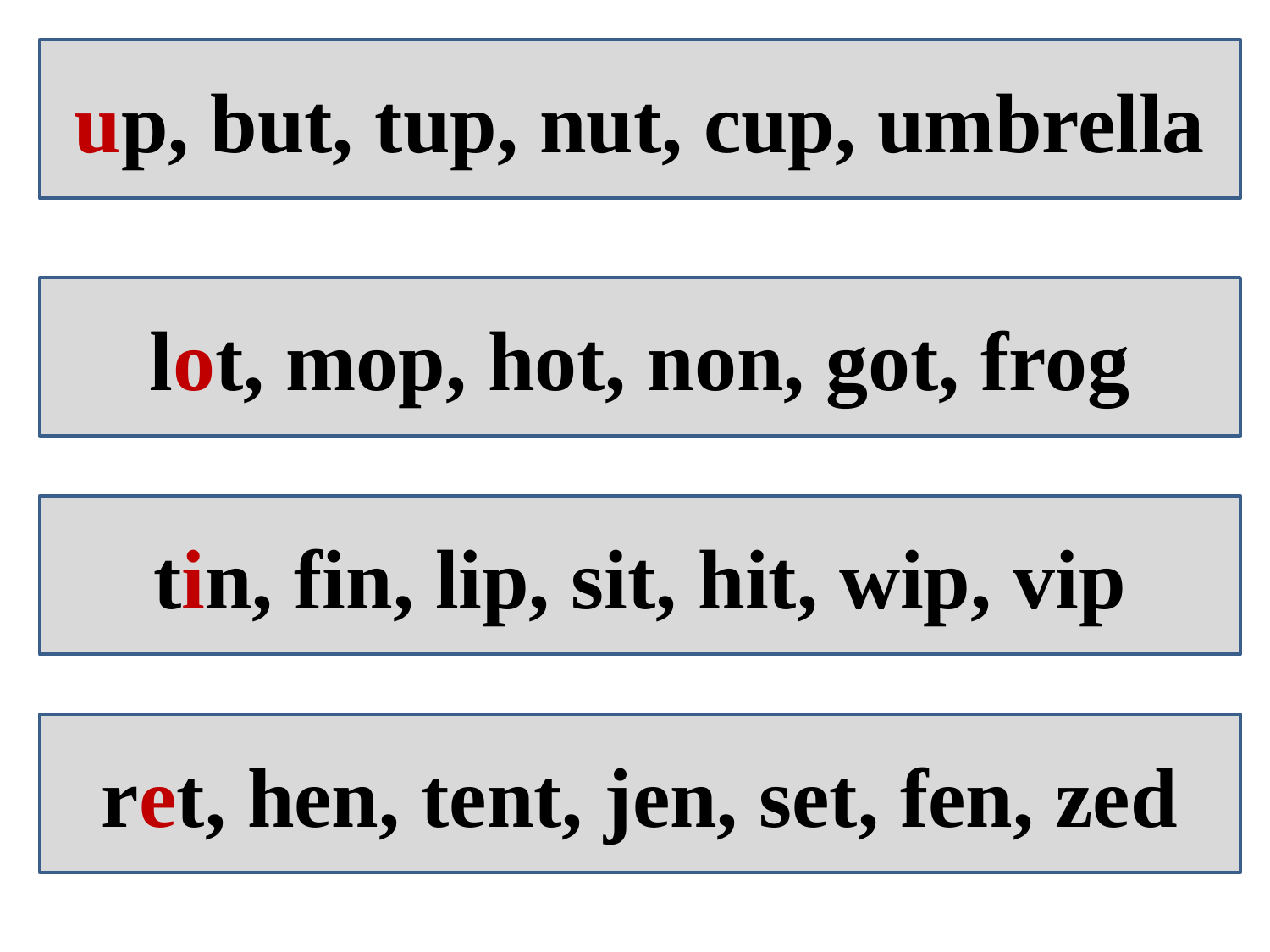

up, but, tup, nut, cup, umbrella
lot, mop, hot, non, got, frog
tin, fin, lip, sit, hit, wip, vip
ret, hen, tent, jen, set, fen, zed